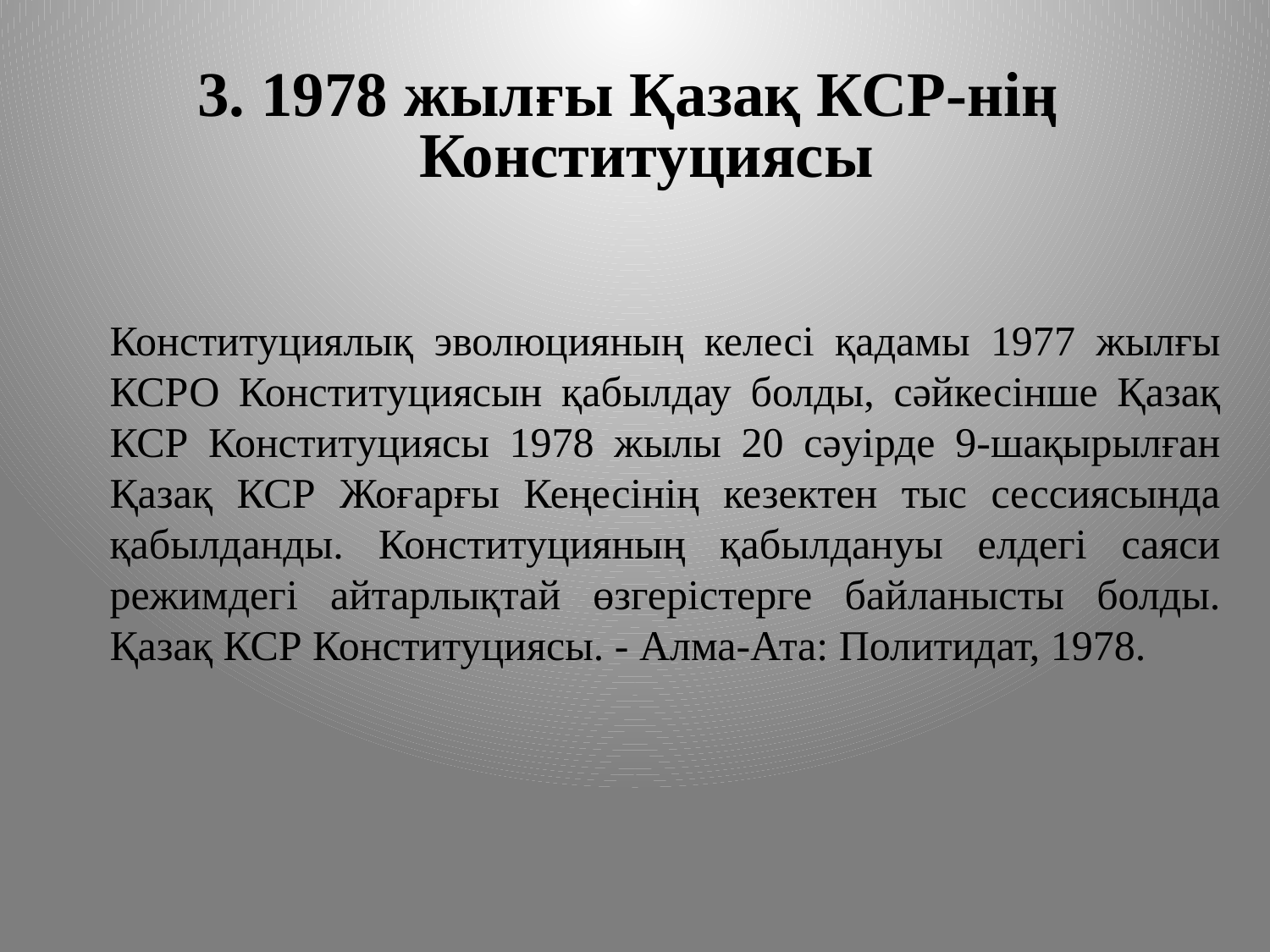

# 3. 1978 жылғы Қазақ КСР-нің Конституциясы
Конституциялық эволюцияның келесі қадамы 1977 жылғы КСРО Конституциясын қабылдау болды, сәйкесінше Қазақ КСР Конституциясы 1978 жылы 20 сәуірде 9-шақырылған Қазақ КСР Жоғарғы Кеңесінің кезектен тыс сессиясында қабылданды. Конституцияның қабылдануы елдегі саяси режимдегі айтарлықтай өзгерістерге байланысты болды. Қазақ КСР Конституциясы. - Алма-Ата: Политидат, 1978.